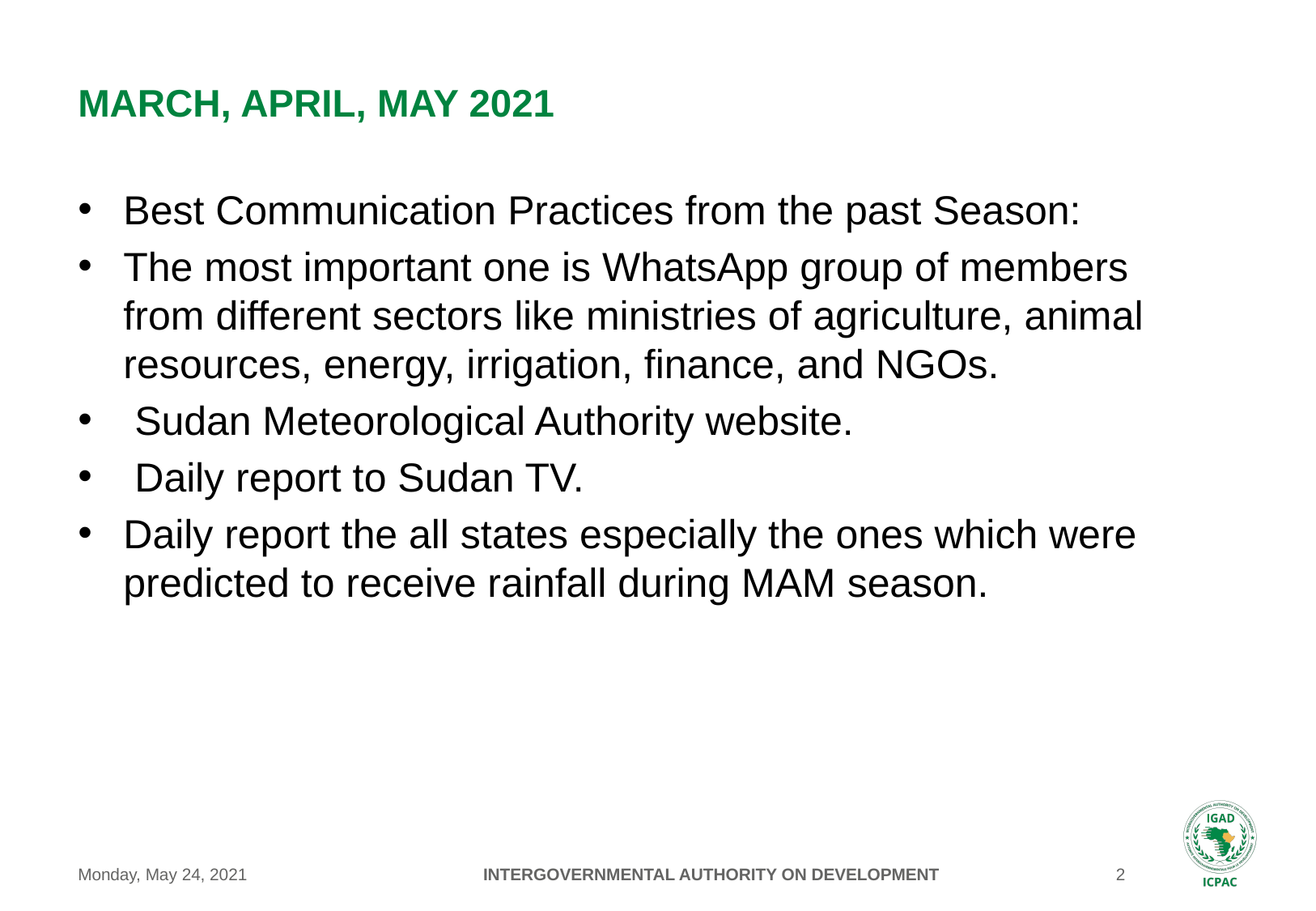

# march, April, may 2021
Best Communication Practices from the past Season:
The most important one is WhatsApp group of members from different sectors like ministries of agriculture, animal resources, energy, irrigation, finance, and NGOs.
 Sudan Meteorological Authority website.
 Daily report to Sudan TV.
Daily report the all states especially the ones which were predicted to receive rainfall during MAM season.

Monday, May 24, 2021
INTERGOVERNMENTAL AUTHORITY ON DEVELOPMENT
2